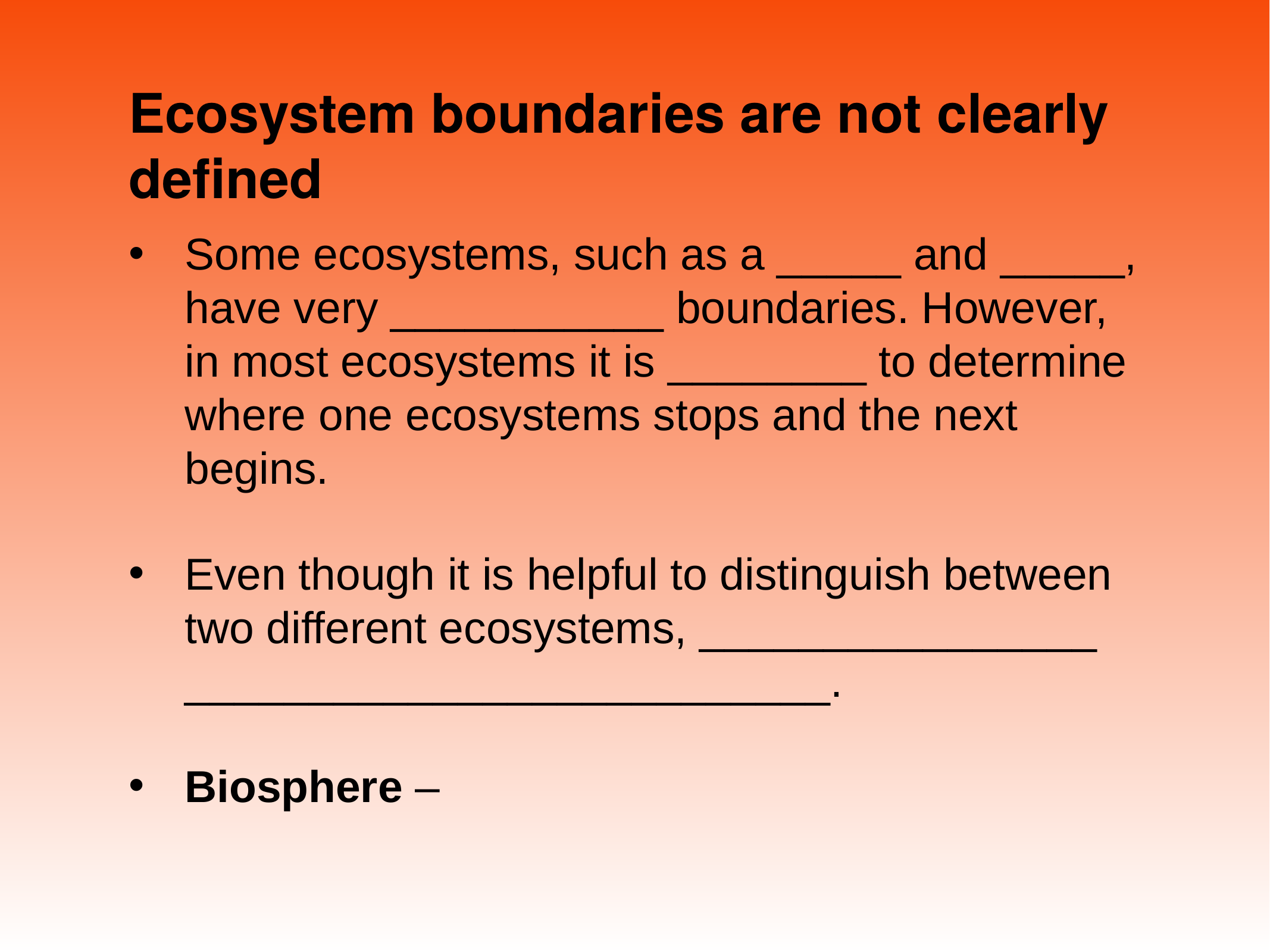

# Ecosystem boundaries are not clearly defined
Some ecosystems, such as a _____ and _____, have very ___________ boundaries. However, in most ecosystems it is ________ to determine where one ecosystems stops and the next begins.
Even though it is helpful to distinguish between two different ecosystems, ________________
__________________________.
Biosphere –